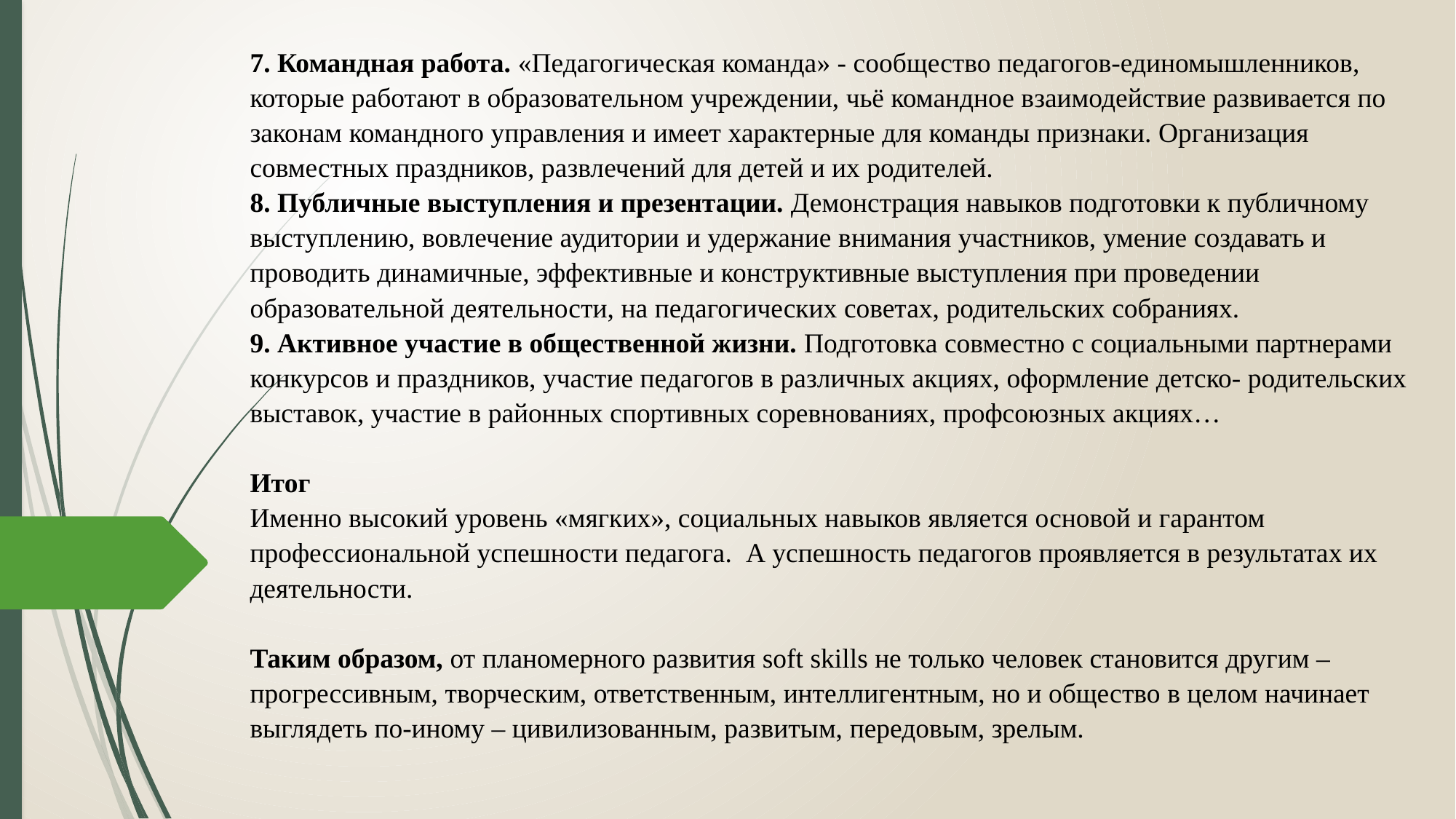

7. Командная работа. «Педагогическая команда» - сообщество педагогов-единомышленников, которые работают в образовательном учреждении, чьё командное взаимодействие развивается по законам командного управления и имеет характерные для команды признаки. Организация совместных праздников, развлечений для детей и их родителей.
8. Публичные выступления и презентации. Демонстрация навыков подготовки к публичному выступлению, вовлечение аудитории и удержание внимания участников, умение создавать и проводить динамичные, эффективные и конструктивные выступления при проведении образовательной деятельности, на педагогических советах, родительских собраниях.
9. Активное участие в общественной жизни. Подготовка совместно с социальными партнерами конкурсов и праздников, участие педагогов в различных акциях, оформление детско- родительских выставок, участие в районных спортивных соревнованиях, профсоюзных акциях…

Итог
Именно высокий уровень «мягких», социальных навыков является основой и гарантом профессиональной успешности педагога.  А успешность педагогов проявляется в результатах их деятельности.

Таким образом, от планомерного развития soft skills не только человек становится другим – прогрессивным, творческим, ответственным, интеллигентным, но и общество в целом начинает выглядеть по-иному – цивилизованным, развитым, передовым, зрелым.